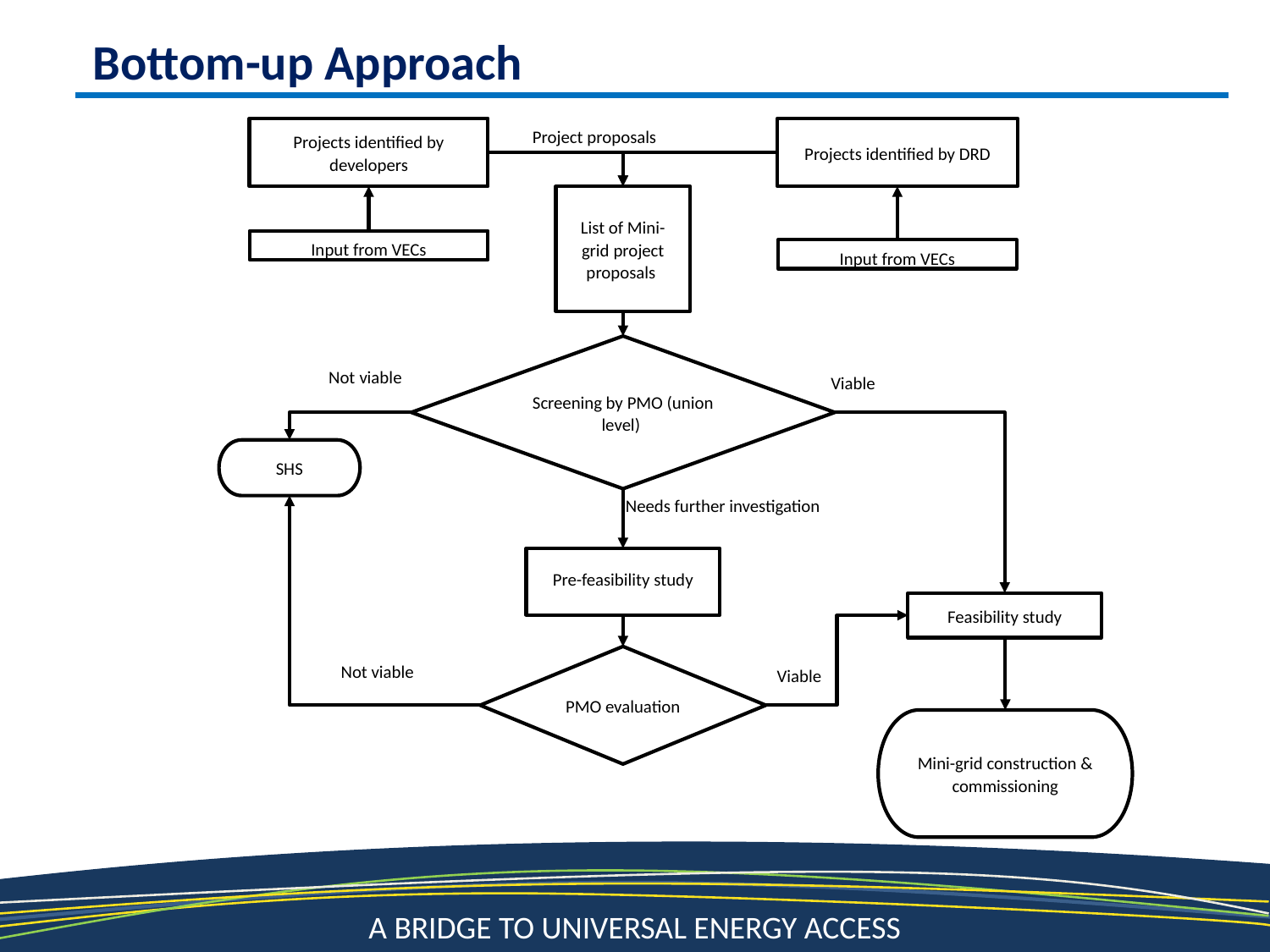

Bottom-up Approach

Project proposals
Projects identified by DRD
Projects identified by developers
List of Mini-grid project proposals
Input from VECs
Input from VECs
Screening by PMO (union level)
Not viable
Viable
SHS
Needs further investigation
Pre-feasibility study
Feasibility study
PMO evaluation
Viable
Not viable
Mini-grid construction & commissioning

14

A Bridge to Universal Energy Access